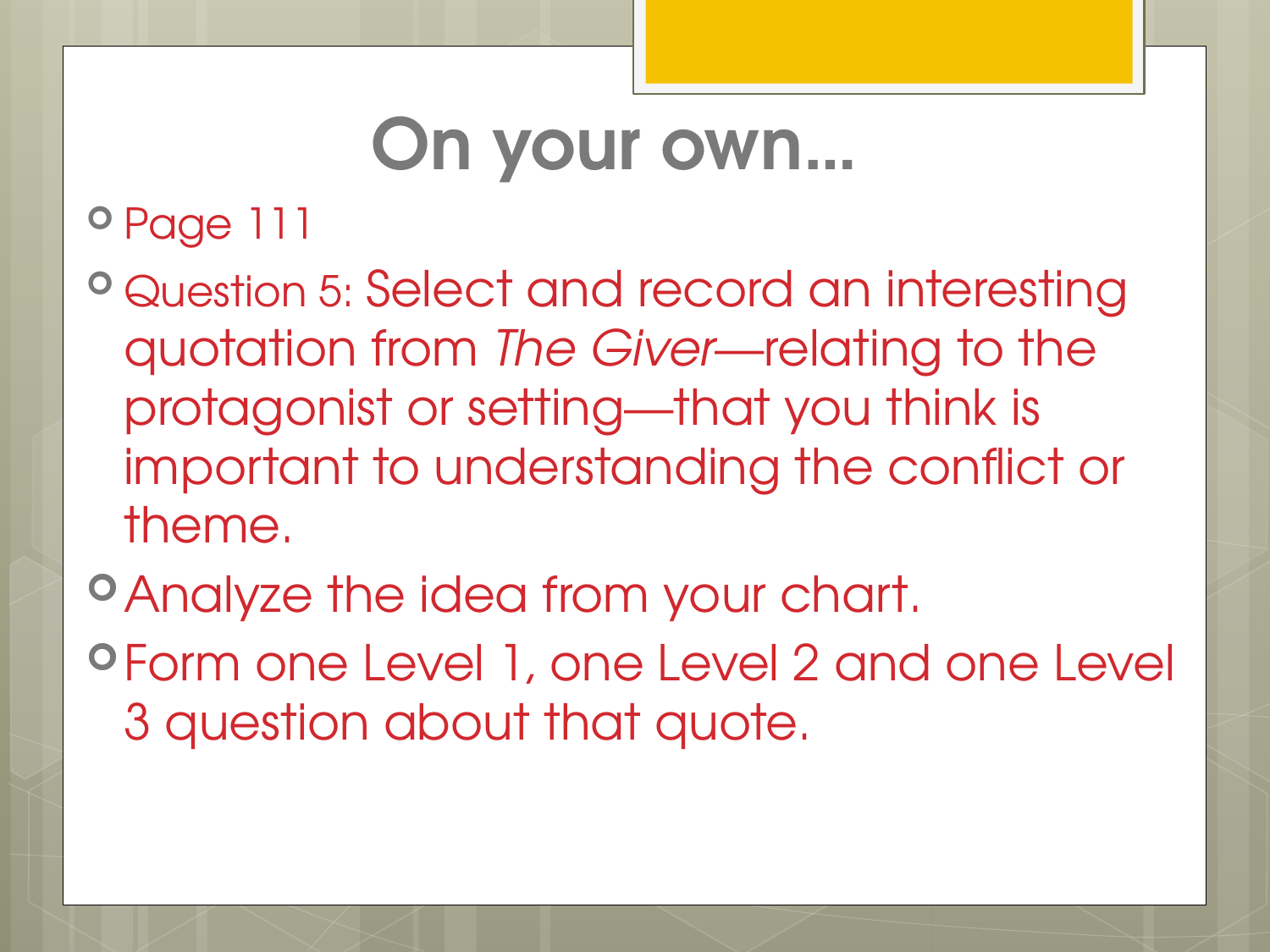

# On your own…
Page 111
Question 5: Select and record an interesting quotation from The Giver—relating to the protagonist or setting—that you think is important to understanding the conflict or theme.
Analyze the idea from your chart.
Form one Level 1, one Level 2 and one Level 3 question about that quote.